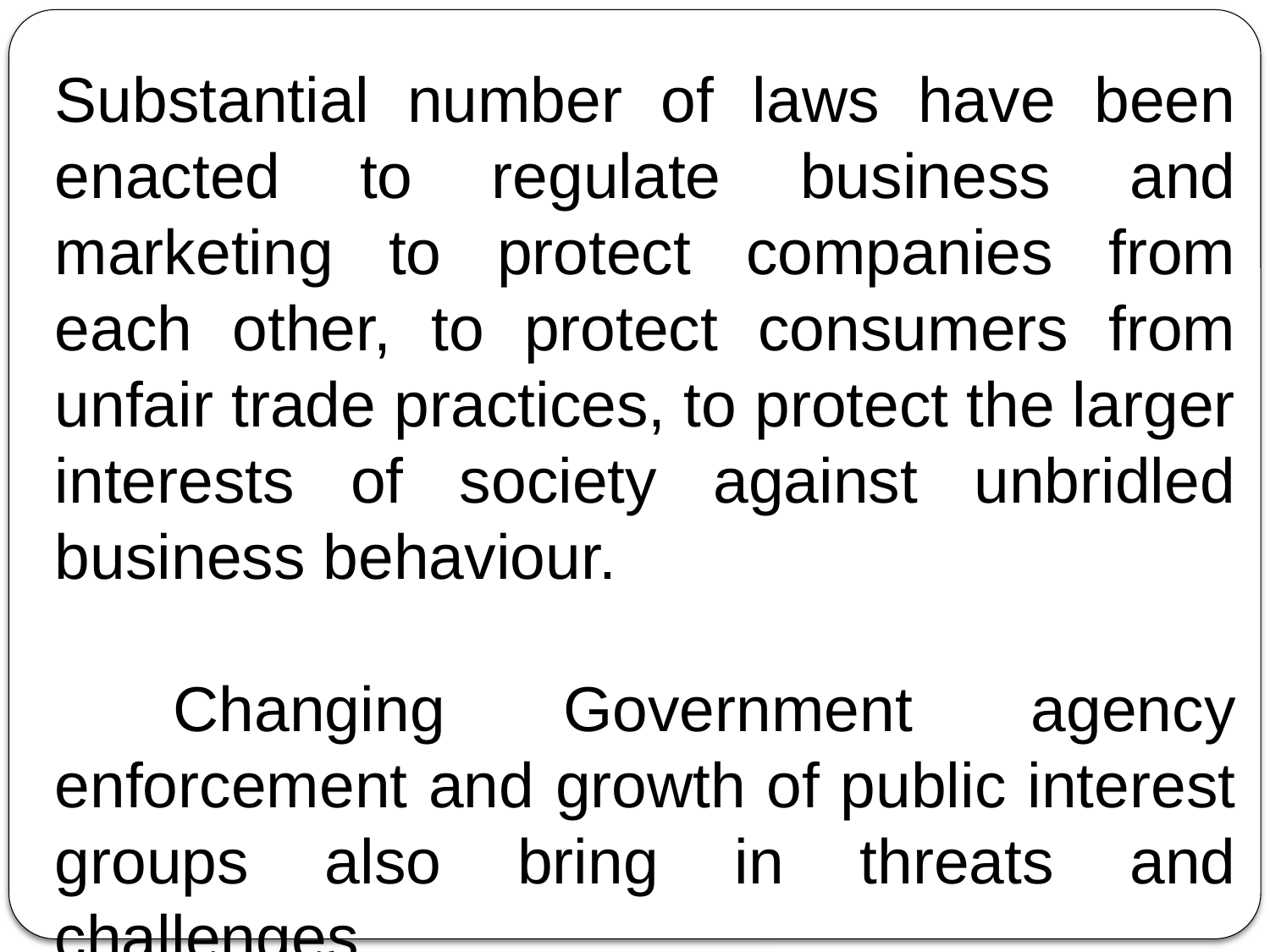

Substantial number of laws have been enacted to regulate business and marketing to protect companies from each other, to protect consumers from unfair trade practices, to protect the larger interests of society against unbridled business behaviour.

 Changing Government agency enforcement and growth of public interest groups also bring in threats and challenges.